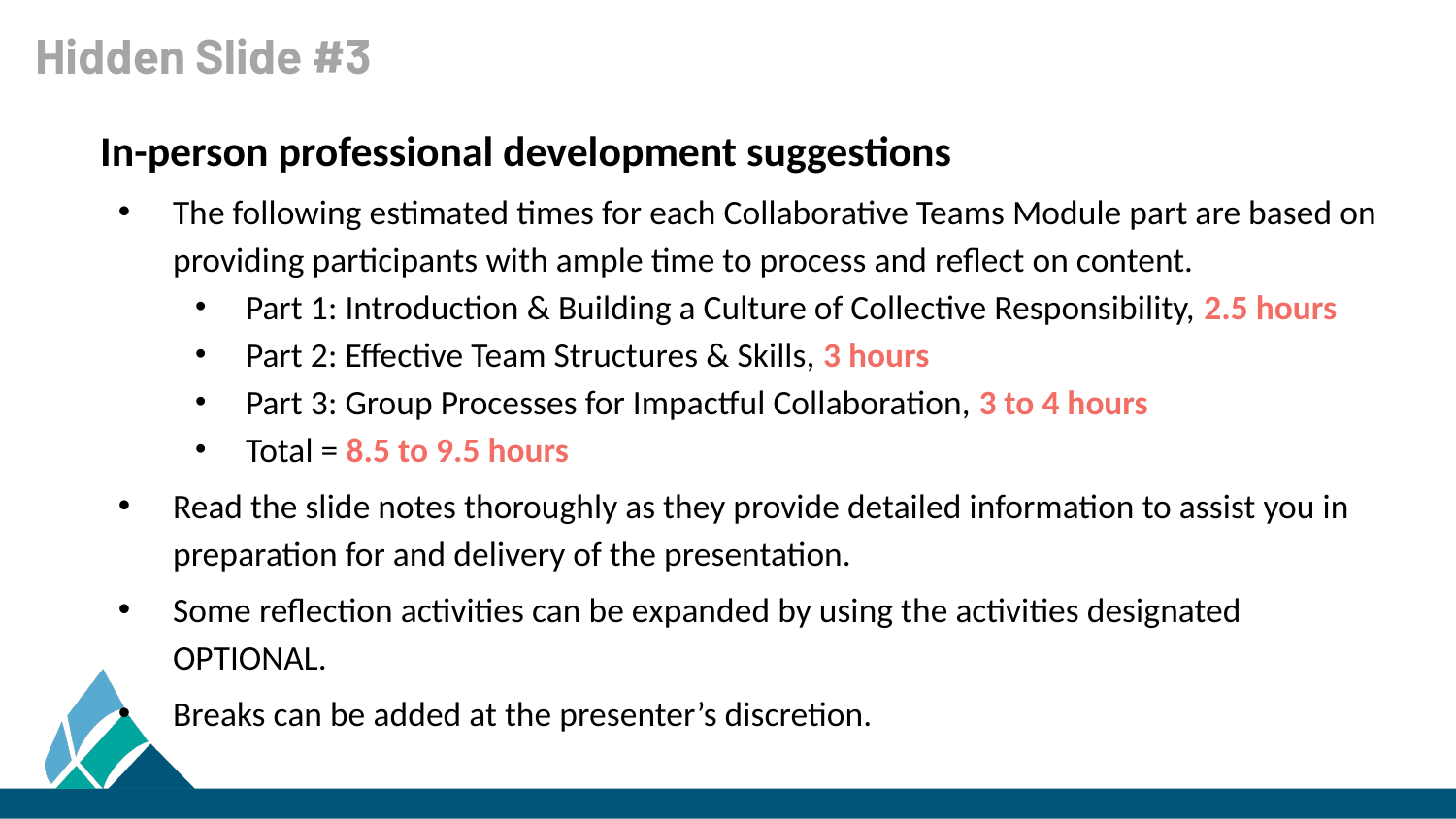

# Hidden Slide #3
In-person professional development suggestions
The following estimated times for each Collaborative Teams Module part are based on providing participants with ample time to process and reflect on content.
Part 1: Introduction & Building a Culture of Collective Responsibility, 2.5 hours
Part 2: Effective Team Structures & Skills, 3 hours
Part 3: Group Processes for Impactful Collaboration, 3 to 4 hours
Total = 8.5 to 9.5 hours
Read the slide notes thoroughly as they provide detailed information to assist you in preparation for and delivery of the presentation.
Some reflection activities can be expanded by using the activities designated OPTIONAL.
Breaks can be added at the presenter’s discretion.